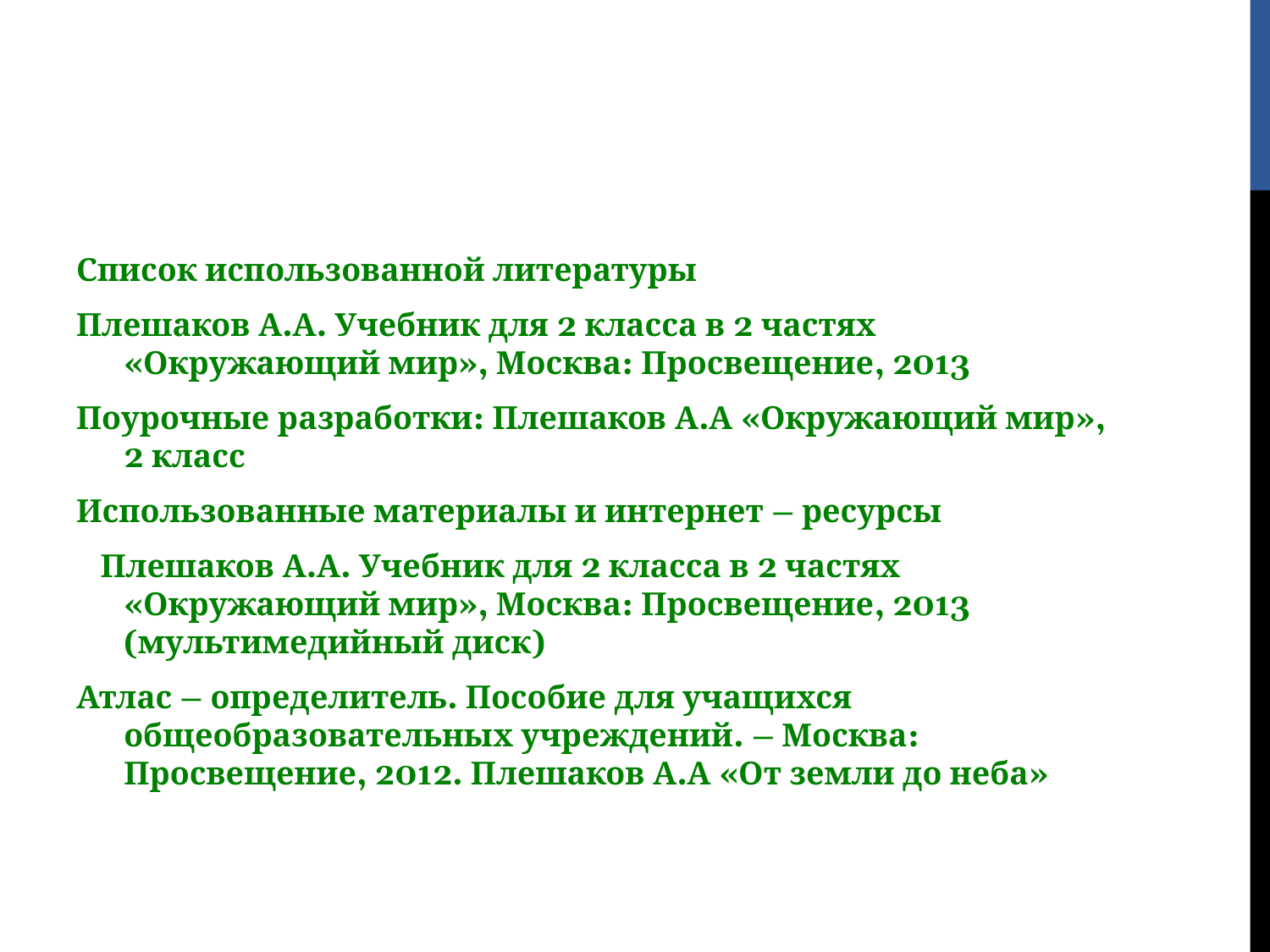

#
Список использованной литературы
Плешаков А.А. Учебник для 2 класса в 2 частях «Окружающий мир», Москва: Просвещение, 2013
Поурочные разработки: Плешаков А.А «Окружающий мир», 2 класс
Использованные материалы и интернет – ресурсы
   Плешаков А.А. Учебник для 2 класса в 2 частях «Окружающий мир», Москва: Просвещение, 2013 (мультимедийный диск)
Атлас – определитель. Пособие для учащихся общеобразовательных учреждений. – Москва: Просвещение, 2012. Плешаков А.А «От земли до неба»